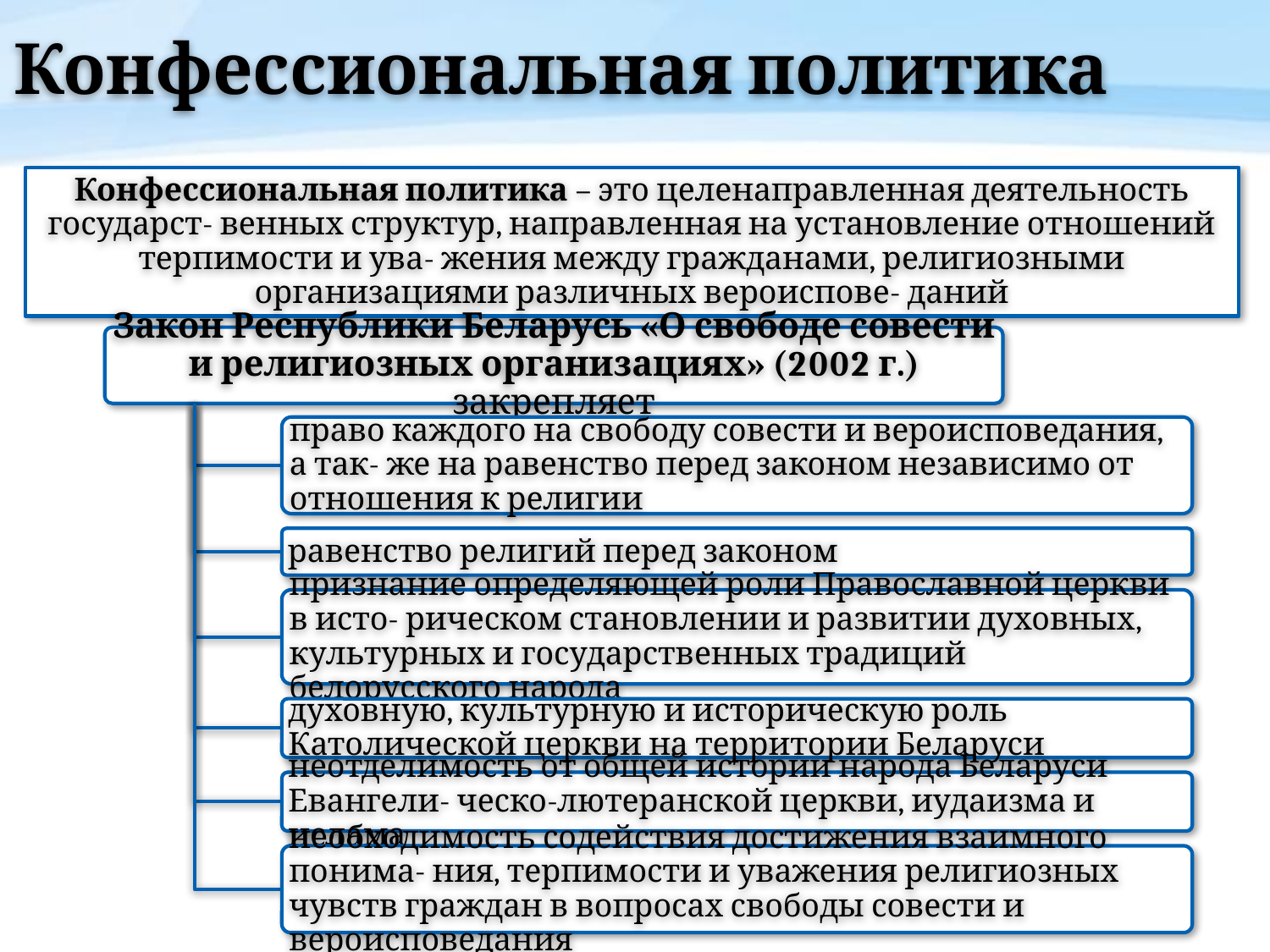

# Конфессиональная политика

Конфессиональная политика – это целенаправленная деятельность государст- венных структур, направленная на установление отношений терпимости и ува- жения между гражданами, религиозными организациями различных вероиспове- даний

Закон Республики Беларусь «О свободе совести и религиозных организациях» (2002 г.) закрепляет

право каждого на свободу совести и вероисповедания, а так- же на равенство перед законом независимо от отношения к религии

равенство религий перед законом

признание определяющей роли Православной церкви в исто- рическом становлении и развитии духовных, культурных и государственных традиций белорусского народа

духовную, культурную и историческую роль Католической церкви на территории Беларуси

неотделимость от общей истории народа Беларуси Евангели- ческо-лютеранской церкви, иудаизма и ислама

необходимость содействия достижения взаимного понима- ния, терпимости и уважения религиозных чувств граждан в вопросах свободы совести и вероисповедания